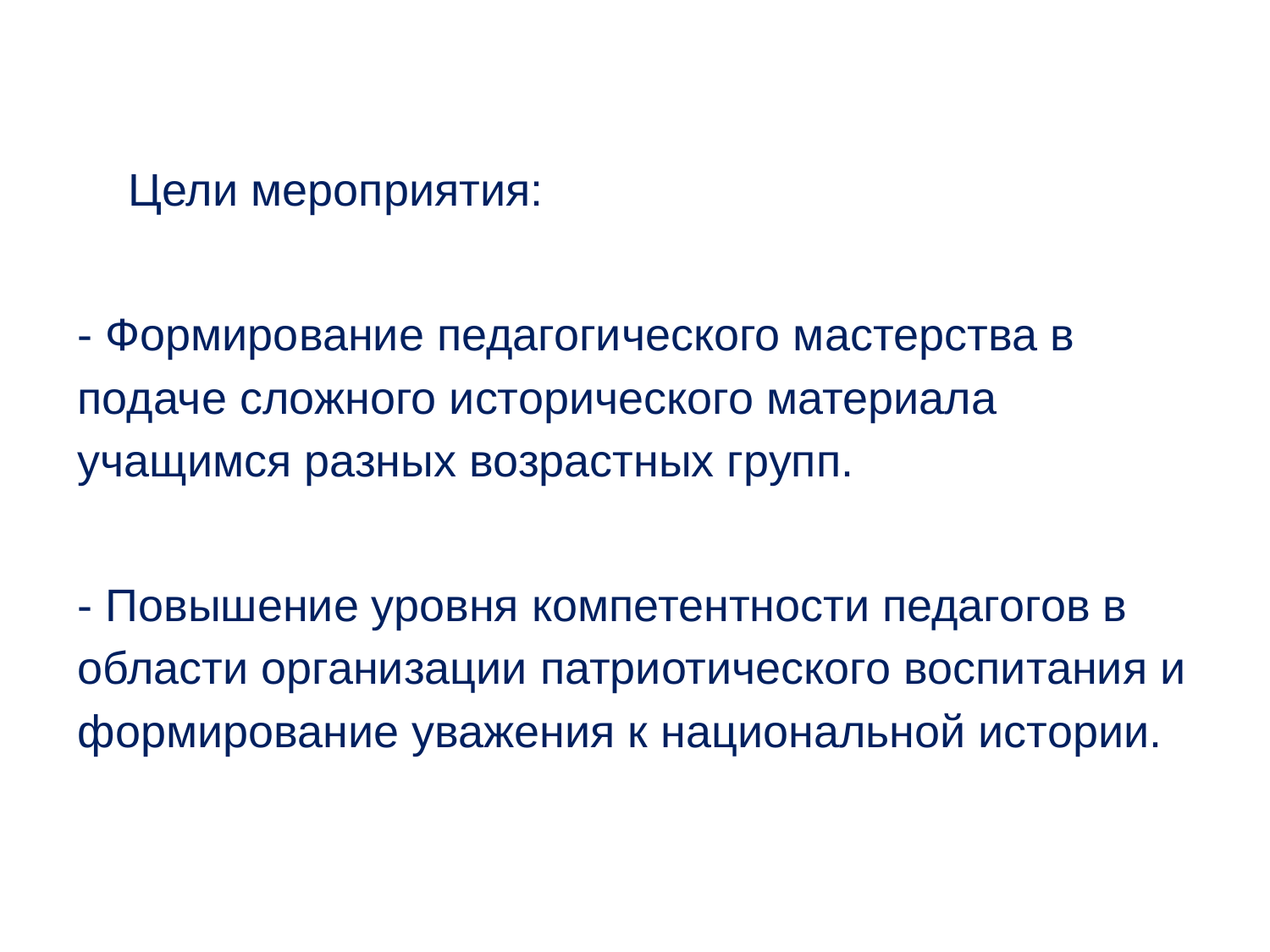

Цели мероприятия:

- Формирование педагогического мастерства в подаче сложного исторического материала учащимся разных возрастных групп.

- Повышение уровня компетентности педагогов в области организации патриотического воспитания и формирование уважения к национальной истории.